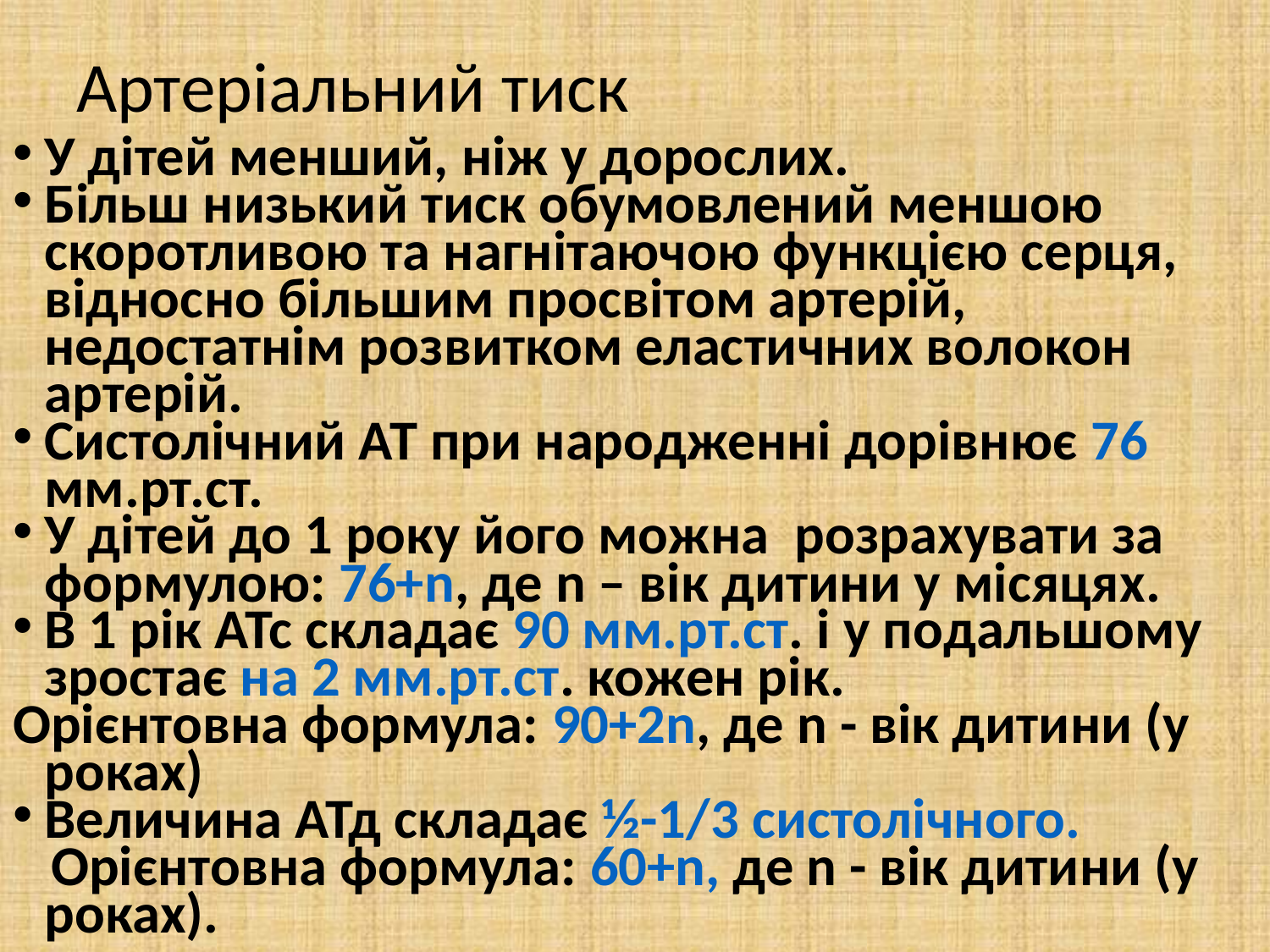

Артеріальний тиск
У дітей менший, ніж у дорослих.
Більш низький тиск обумовлений меншою скоротливою та нагнітаючою функцією серця, відносно більшим просвітом артерій, недостатнім розвитком еластичних волокон артерій.
Систолічний АТ при народженні дорівнює 76 мм.рт.ст.
У дітей до 1 року його можна  розрахувати за формулою: 76+n, де n – вік дитини у місяцях.
В 1 рік АТс складає 90 мм.рт.ст. і у подальшому зростає на 2 мм.рт.ст. кожен рік.
Орієнтовна формула: 90+2n, де n - вік дитини (у роках)
Величина АТд складає ½-1/3 систолічного.
   Орієнтовна формула: 60+n, де n - вік дитини (у роках).